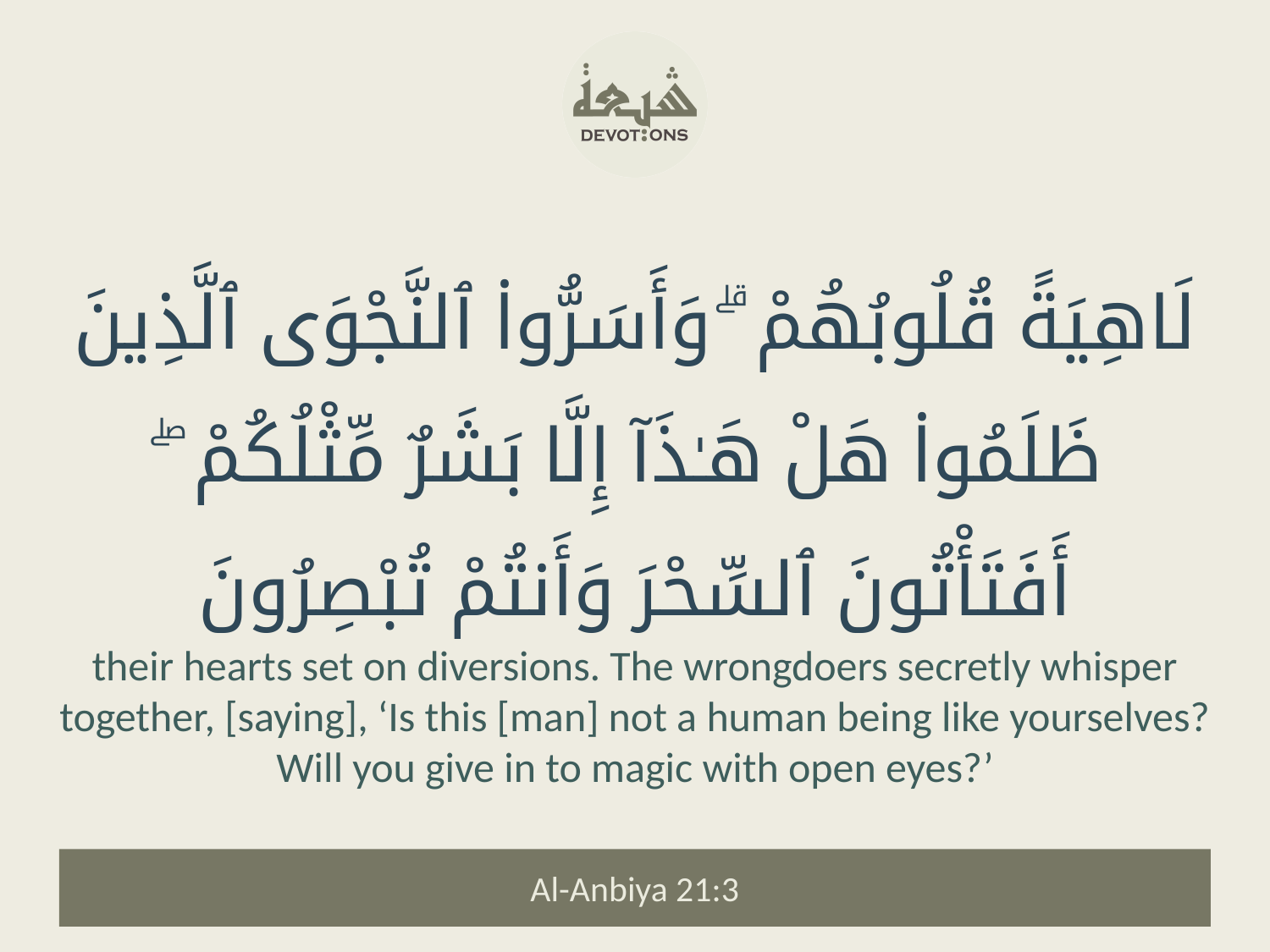

لَاهِيَةً قُلُوبُهُمْ ۗ وَأَسَرُّوا۟ ٱلنَّجْوَى ٱلَّذِينَ ظَلَمُوا۟ هَلْ هَـٰذَآ إِلَّا بَشَرٌ مِّثْلُكُمْ ۖ أَفَتَأْتُونَ ٱلسِّحْرَ وَأَنتُمْ تُبْصِرُونَ
their hearts set on diversions. The wrongdoers secretly whisper together, [saying], ‘Is this [man] not a human being like yourselves? Will you give in to magic with open eyes?’
Al-Anbiya 21:3